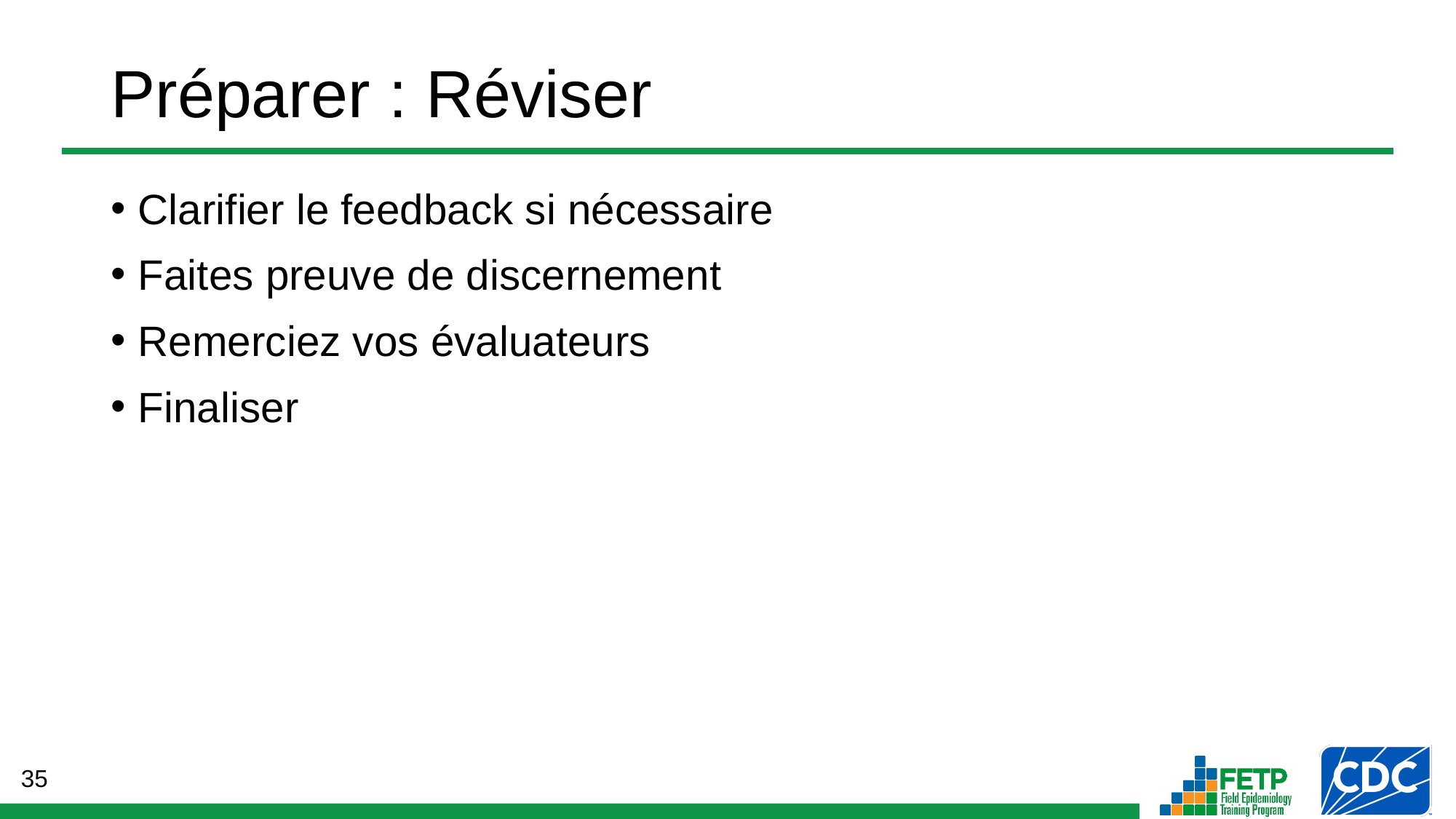

# Préparer : Réviser
Clarifier le feedback si nécessaire
Faites preuve de discernement
Remerciez vos évaluateurs
Finaliser